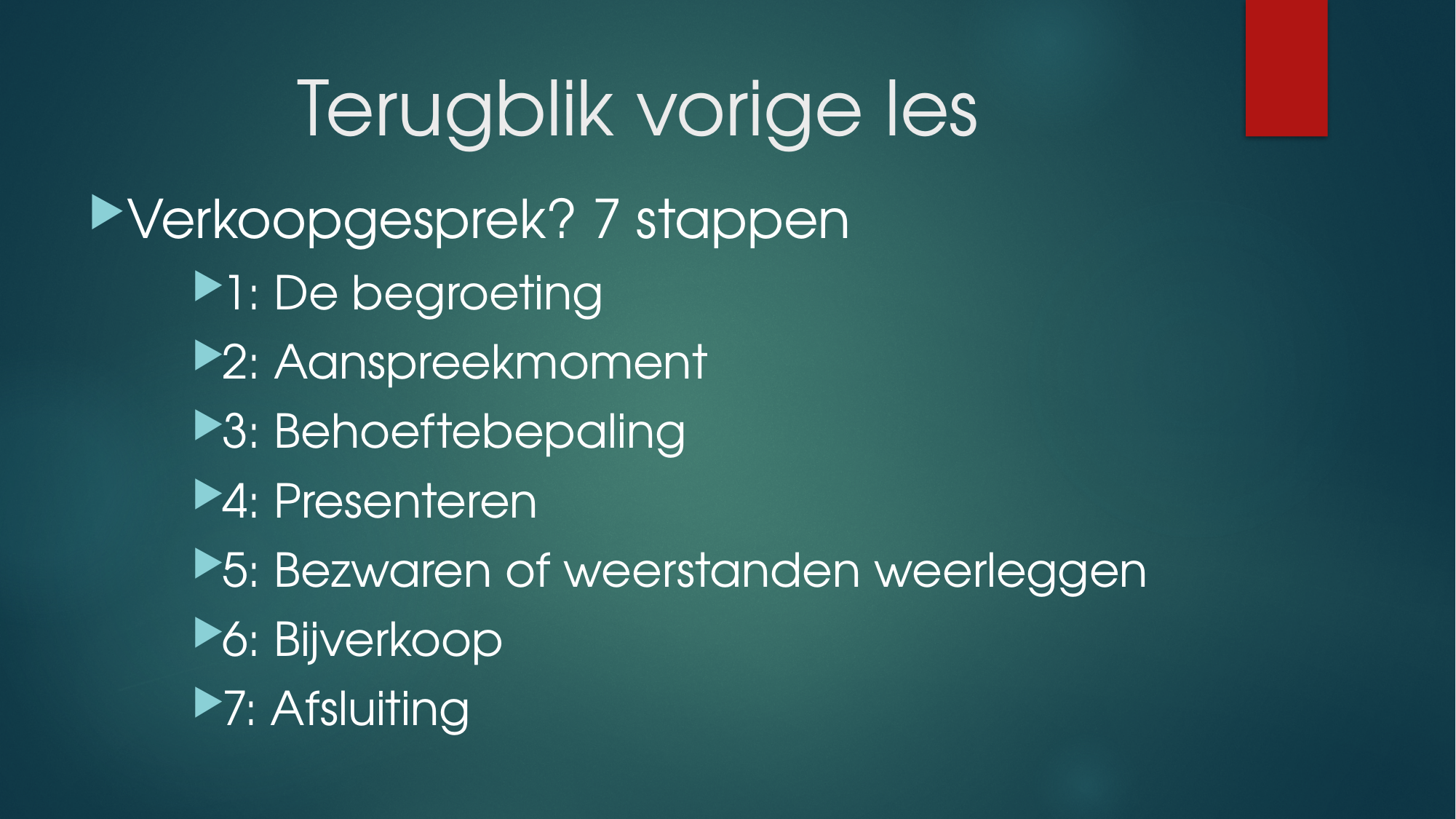

# Terugblik vorige les
Verkoopgesprek? 7 stappen
1: De begroeting
2: Aanspreekmoment
3: Behoeftebepaling
4: Presenteren
5: Bezwaren of weerstanden weerleggen
6: Bijverkoop
7: Afsluiting